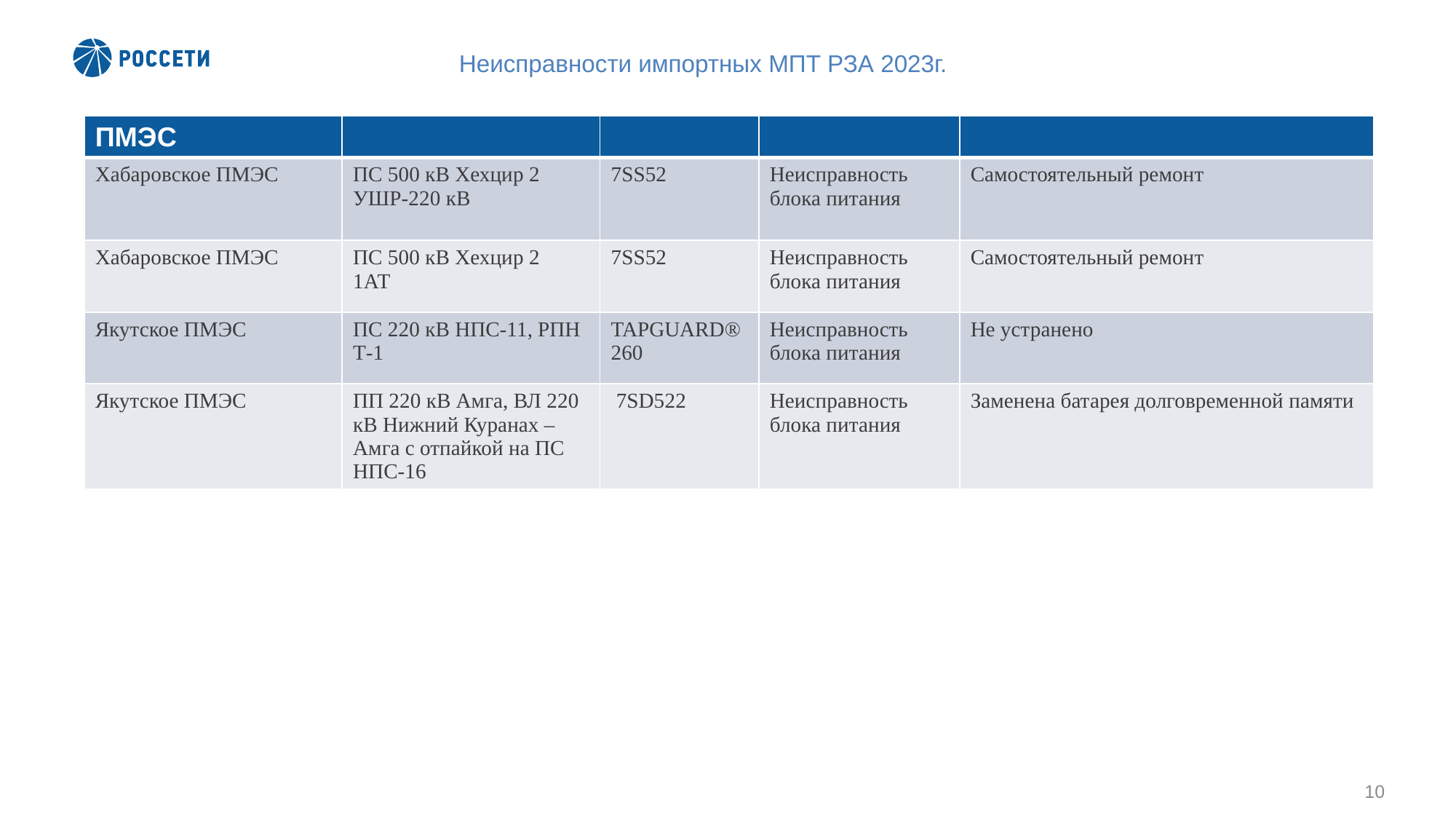

# Неисправности импортных МПТ РЗА 2023г.
| ПМЭС |  |  |  |  |
| --- | --- | --- | --- | --- |
| Хабаровское ПМЭС | ПС 500 кВ Хехцир 2 УШР-220 кВ | 7SS52 | Неисправность блока питания | Самостоятельный ремонт |
| Хабаровское ПМЭС | ПС 500 кВ Хехцир 2 1АТ | 7SS52 | Неисправность блока питания | Самостоятельный ремонт |
| Якутское ПМЭС | ПС 220 кВ НПС-11, РПН Т-1 | TAPGUARD® 260 | Неисправность блока питания | Не устранено |
| Якутское ПМЭС | ПП 220 кВ Амга, ВЛ 220 кВ Нижний Куранах – Амга с отпайкой на ПС НПС-16 | 7SD522 | Неисправность блока питания | Заменена батарея долговременной памяти |